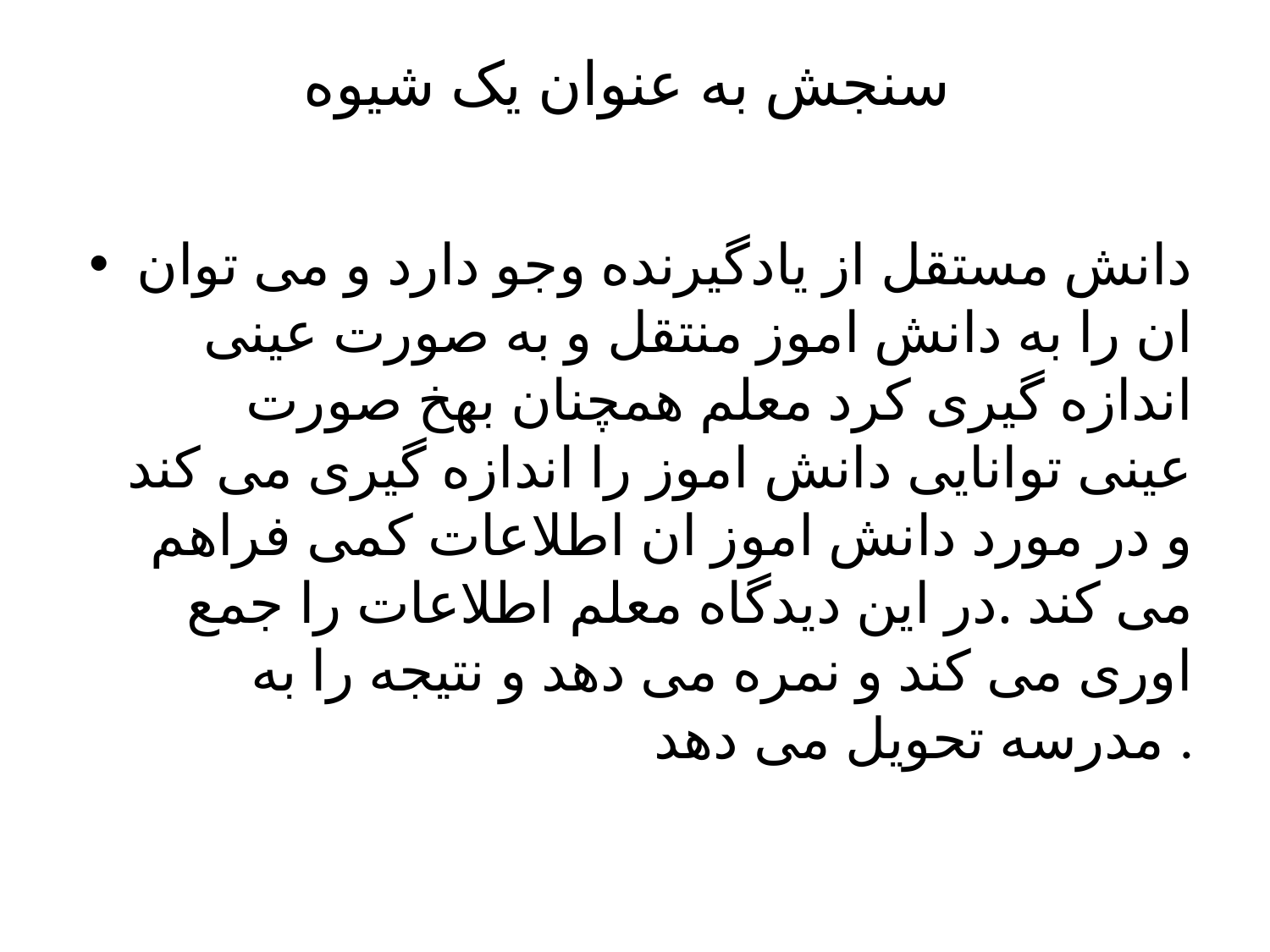

# سنجش به عنوان یک شیوه
دانش مستقل از یادگیرنده وجو دارد و می توان ان را به دانش اموز منتقل و به صورت عینی اندازه گیری کرد معلم همچنان بهخ صورت عینی توانایی دانش اموز را اندازه گیری می کند و در مورد دانش اموز ان اطلاعات کمی فراهم می کند .در این دیدگاه معلم اطلاعات را جمع اوری می کند و نمره می دهد و نتیجه را به مدرسه تحویل می دهد .